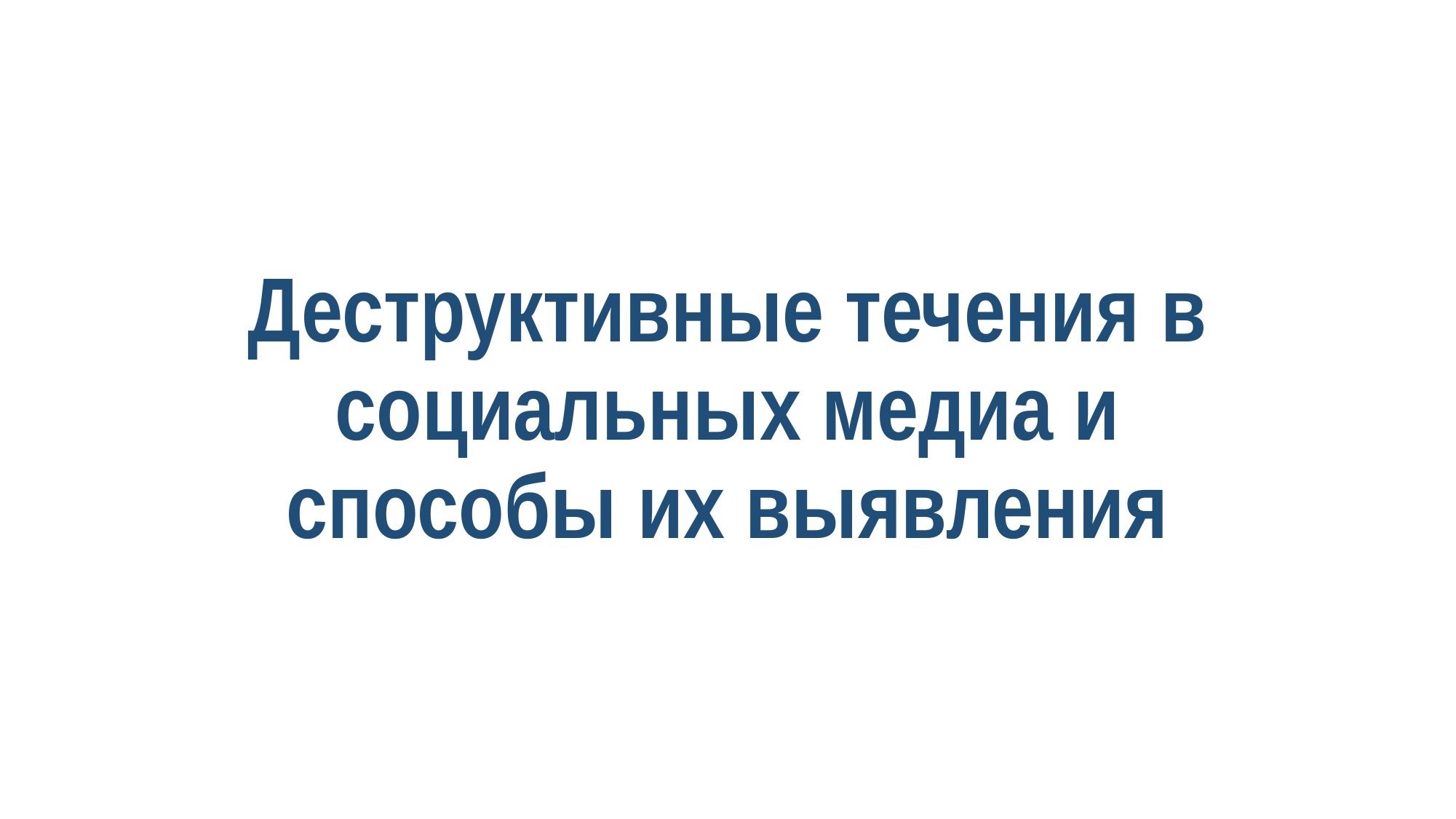

# Деструктивные течения в социальных медиа и способы их выявления